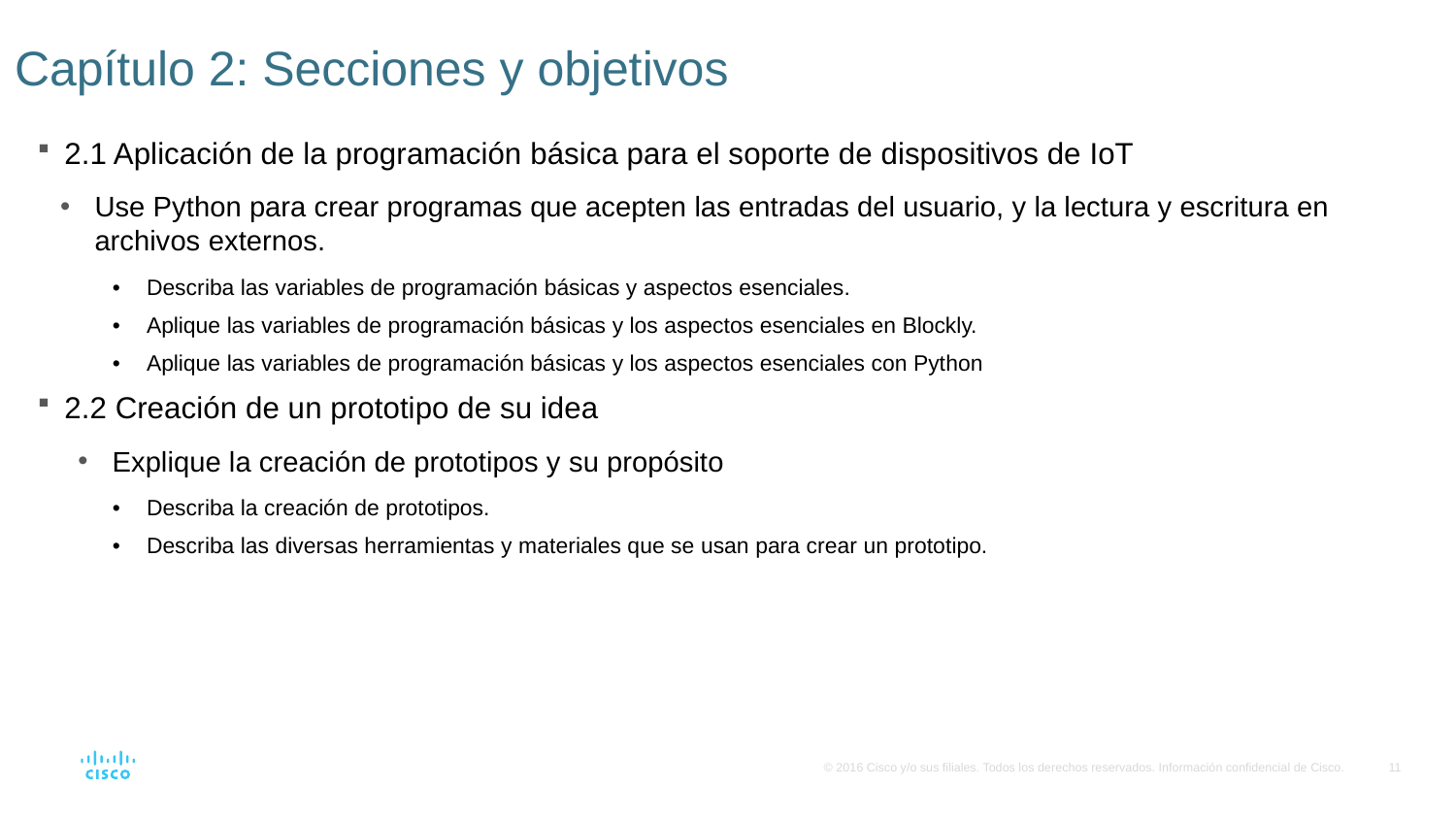

# Capítulo 2: Secciones y objetivos
2.1 Aplicación de la programación básica para el soporte de dispositivos de IoT
Use Python para crear programas que acepten las entradas del usuario, y la lectura y escritura en archivos externos.
Describa las variables de programación básicas y aspectos esenciales.
Aplique las variables de programación básicas y los aspectos esenciales en Blockly.
Aplique las variables de programación básicas y los aspectos esenciales con Python
2.2 Creación de un prototipo de su idea
Explique la creación de prototipos y su propósito
Describa la creación de prototipos.
Describa las diversas herramientas y materiales que se usan para crear un prototipo.